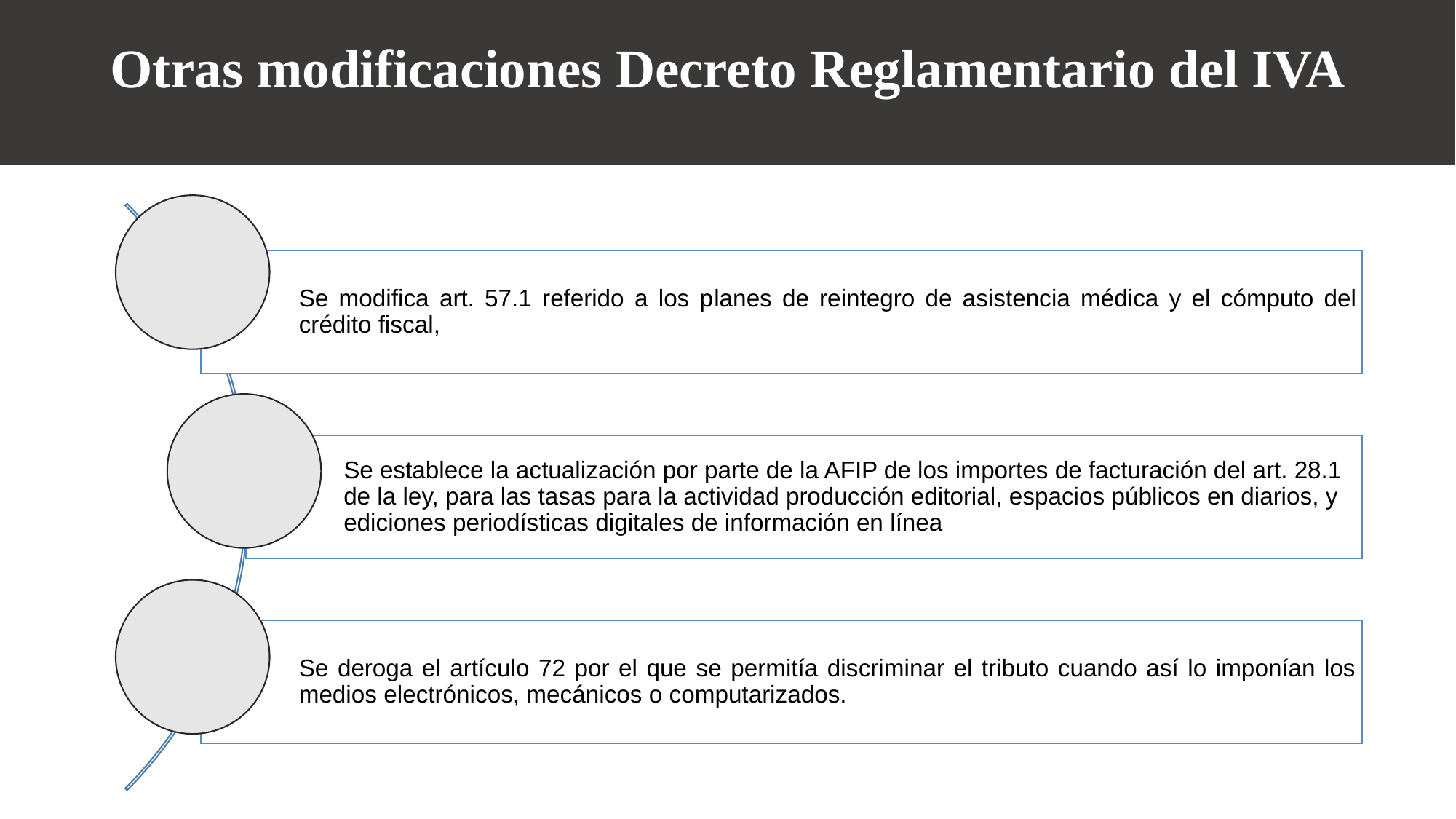

Otras modificaciones Decreto Reglamentario del IVA

Se modifica art. 57.1 referido a los planes de reintegro de asistencia médica y el cómputo del crédito fiscal,
Se establece la actualización por parte de la AFIP de los importes de facturación del art. 28.1 de la ley, para las tasas para la actividad producción editorial, espacios públicos en diarios, y ediciones periodísticas digitales de información en línea
Se deroga el artículo 72 por el que se permitía discriminar el tributo cuando así lo imponían los medios electrónicos, mecánicos o computarizados.